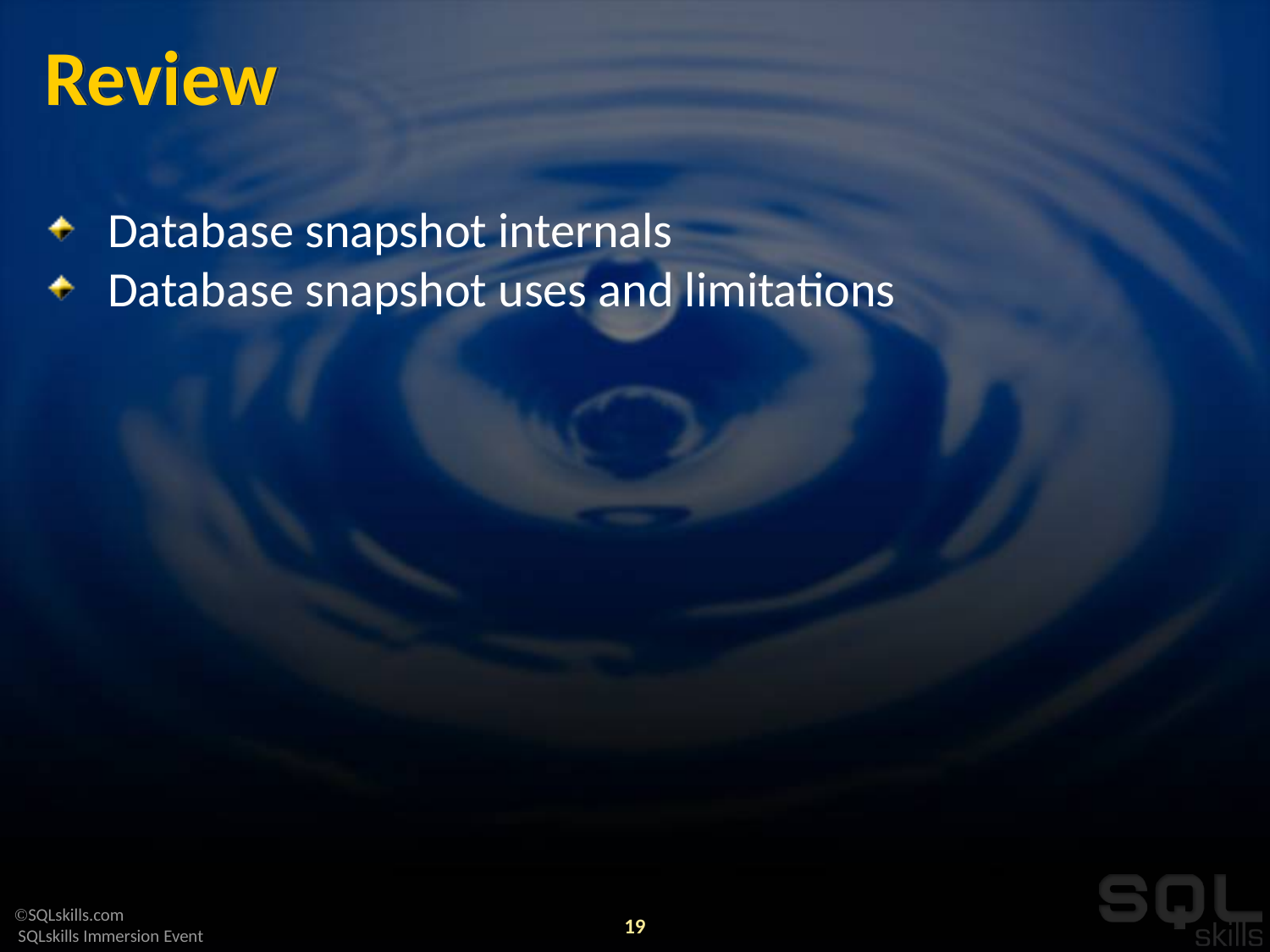

# Review
Database snapshot internals
Database snapshot uses and limitations
19